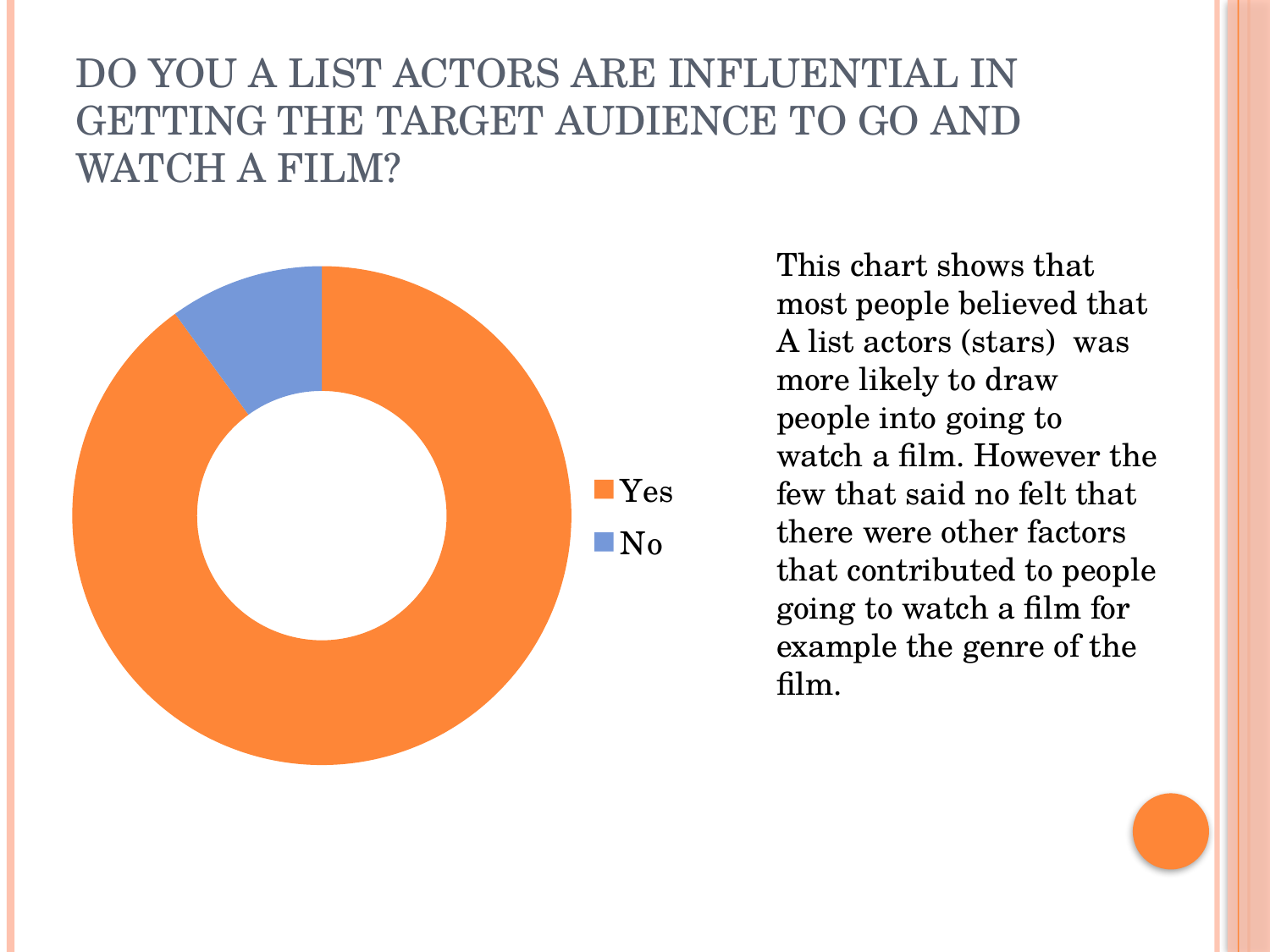

# Do you A list actors are influential in getting the target audience to go and watch a film?
This chart shows that most people believed that A list actors (stars)  was more likely to draw people into going to watch a film. However the few that said no felt that there were other factors that contributed to people going to watch a film for example the genre of the film.

### Chart

| Category | Column1 |
|---|---|
| Yes | 18.0 |
| No | 2.0 |